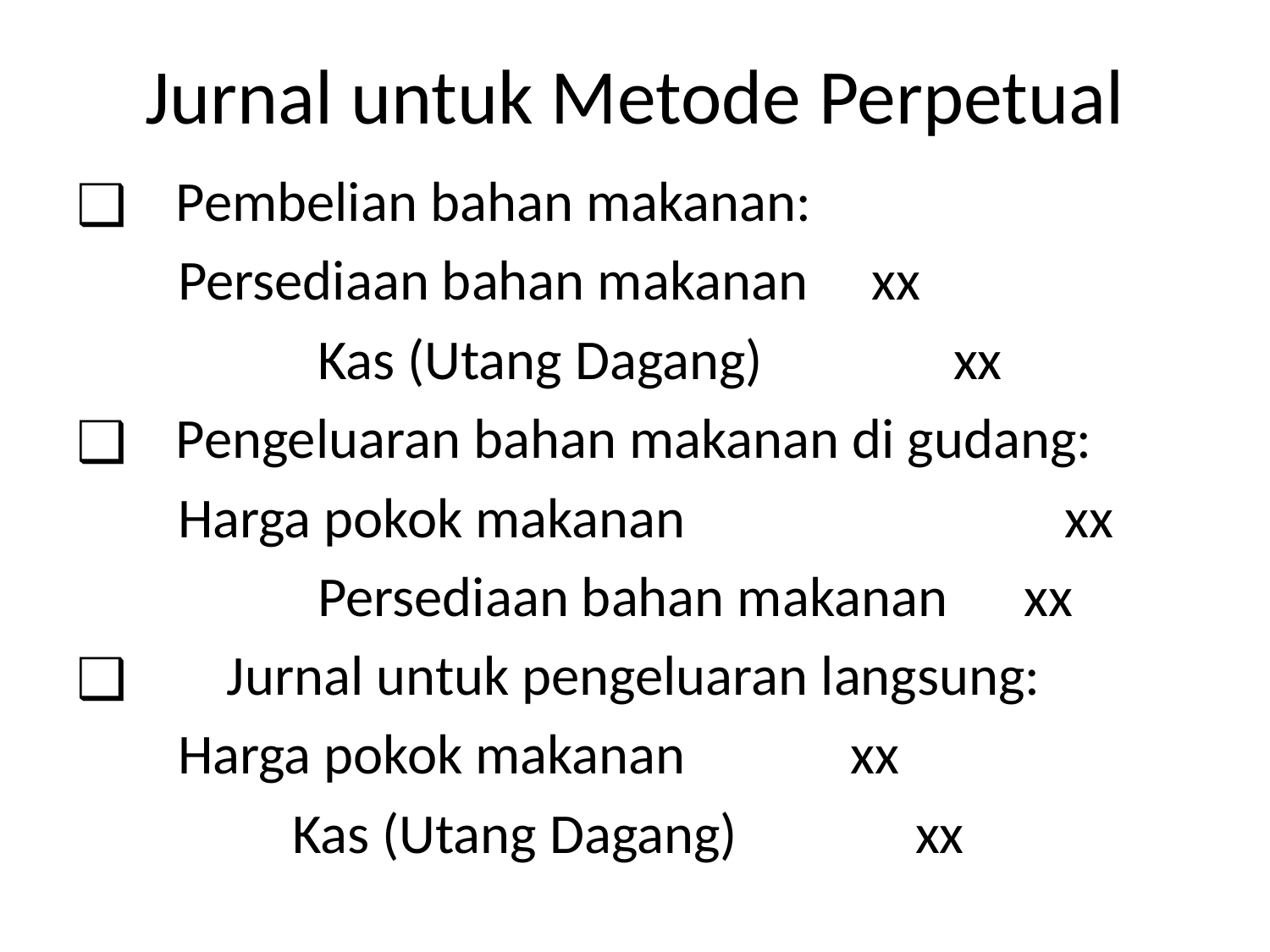

# Jurnal untuk Metode Perpetual
Pembelian bahan makanan:
        Persediaan bahan makanan     xx
                   Kas (Utang Dagang)               xx
Pengeluaran bahan makanan di gudang:
        Harga pokok makanan			xx
                   Persediaan bahan makanan      xx
    Jurnal untuk pengeluaran langsung:
        Harga pokok makanan             xx
                 Kas (Utang Dagang)              xx